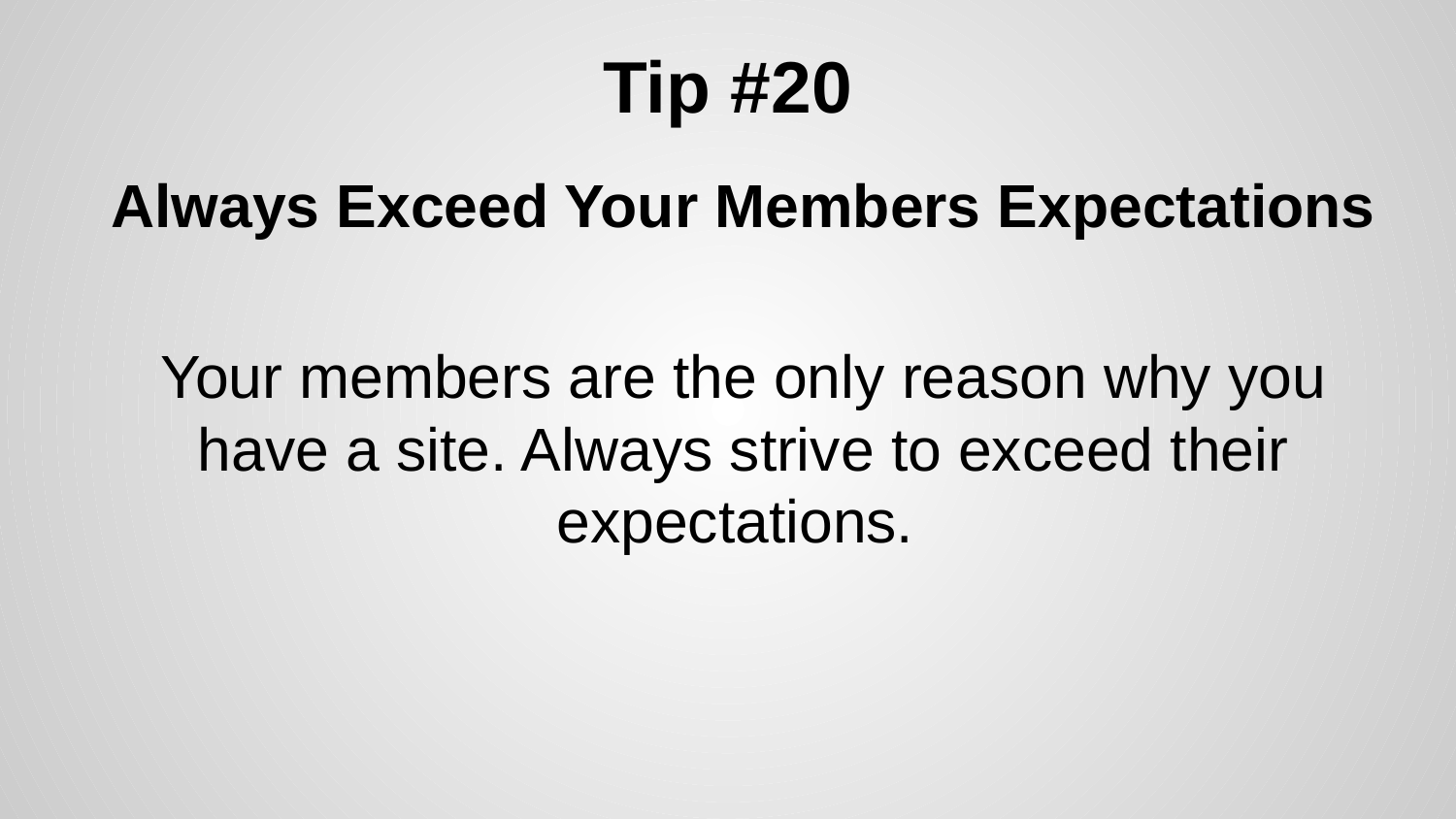

# Tip #20

Always Exceed Your Members Expectations

Your members are the only reason why you have a site. Always strive to exceed their expectations.